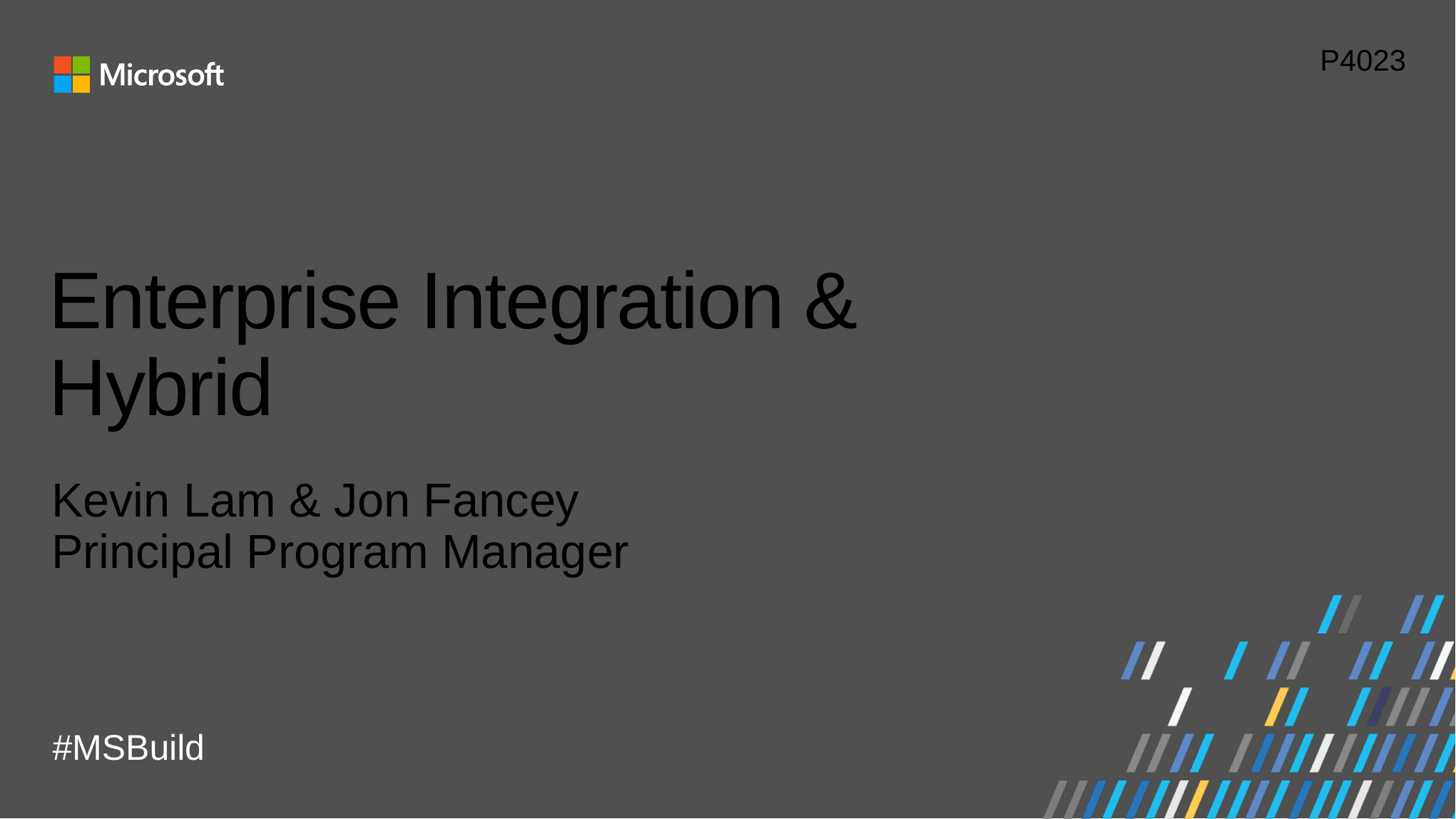

P4023
# Enterprise Integration & Hybrid
Kevin Lam & Jon Fancey
Principal Program Manager